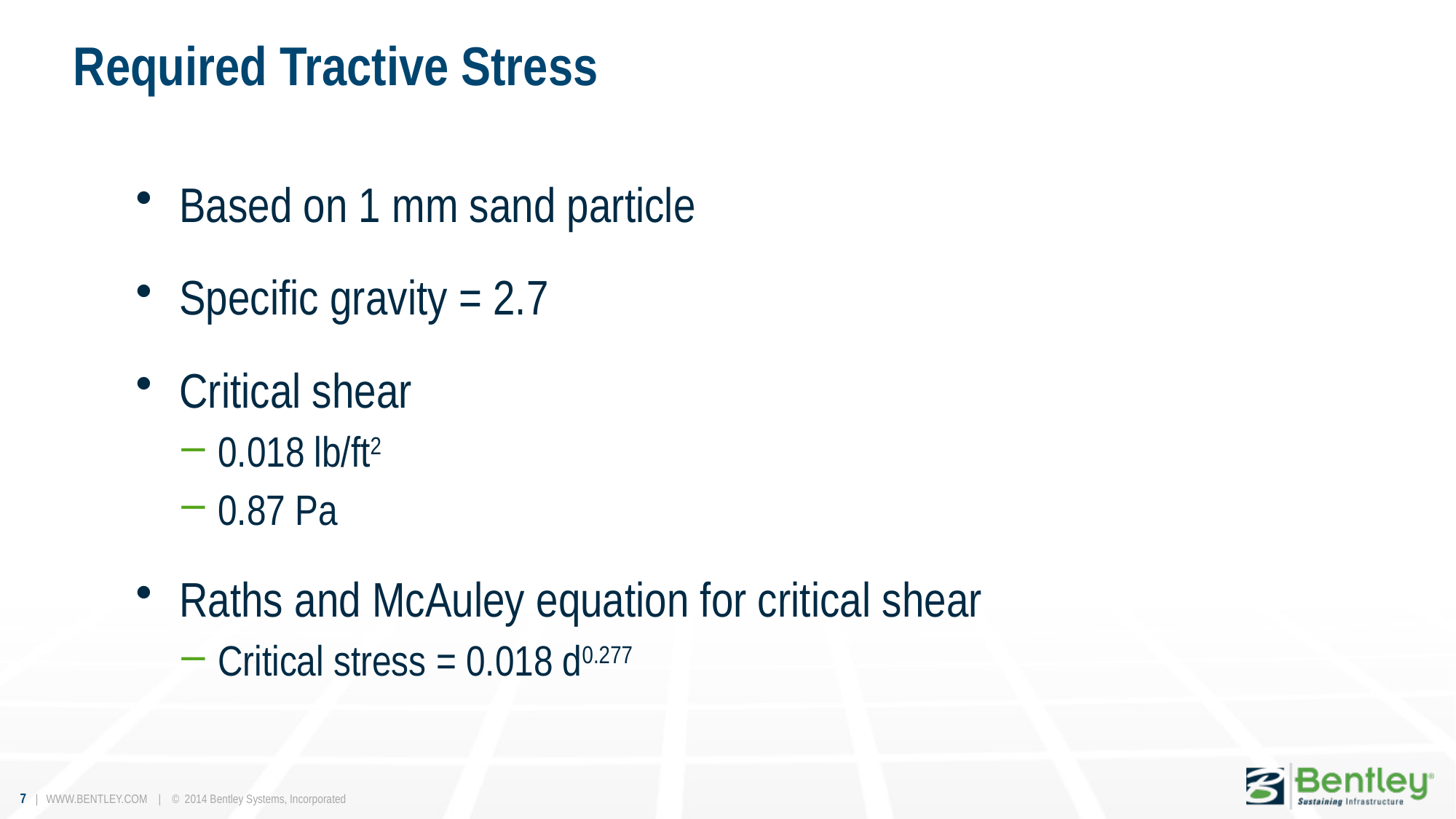

# Required Tractive Stress
Based on 1 mm sand particle
Specific gravity = 2.7
Critical shear
0.018 lb/ft2
0.87 Pa
Raths and McAuley equation for critical shear
Critical stress = 0.018 d0.277